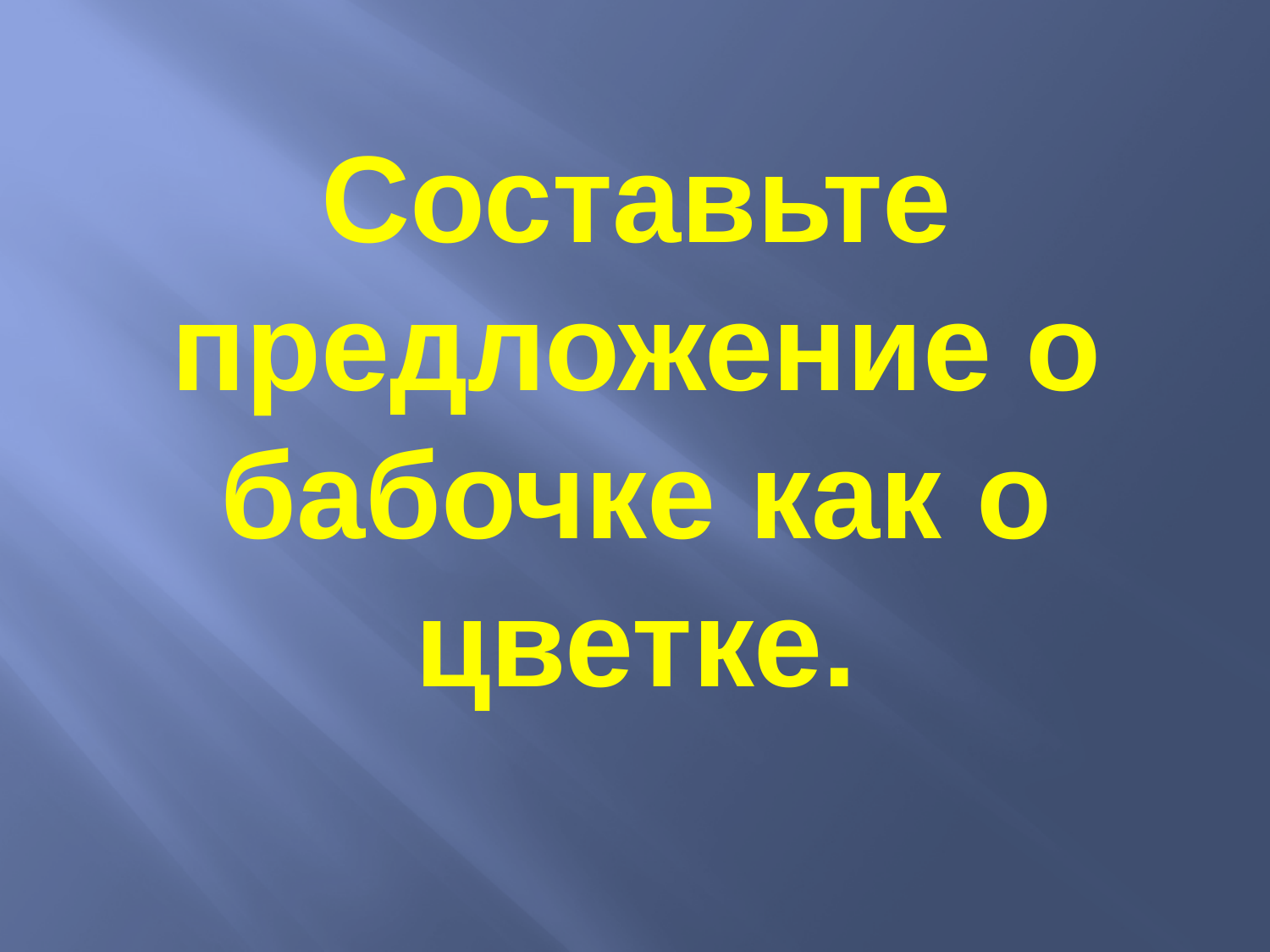

# Составьте предложение о бабочке как о цветке.